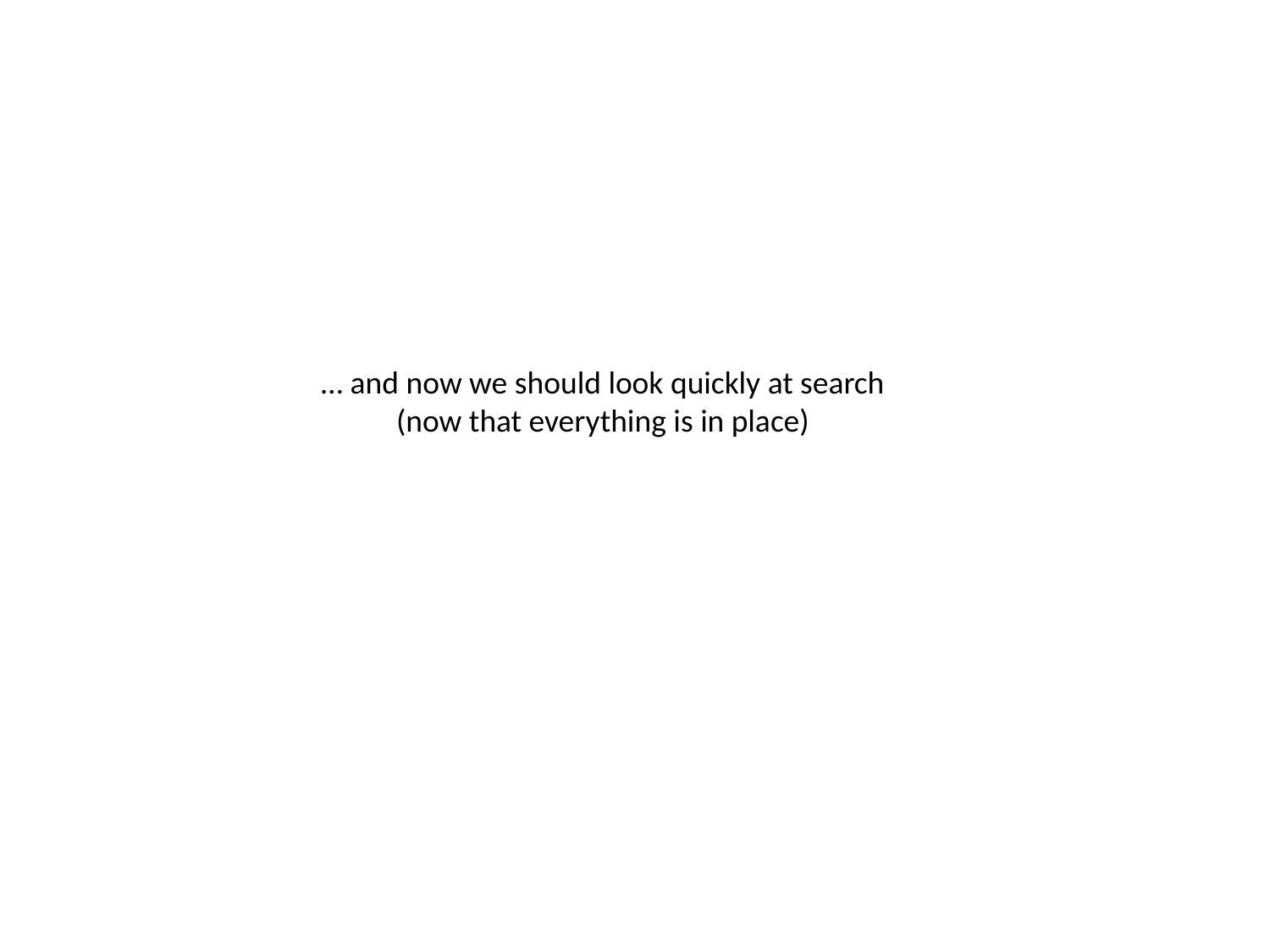

… and now we should look quickly at search
(now that everything is in place)